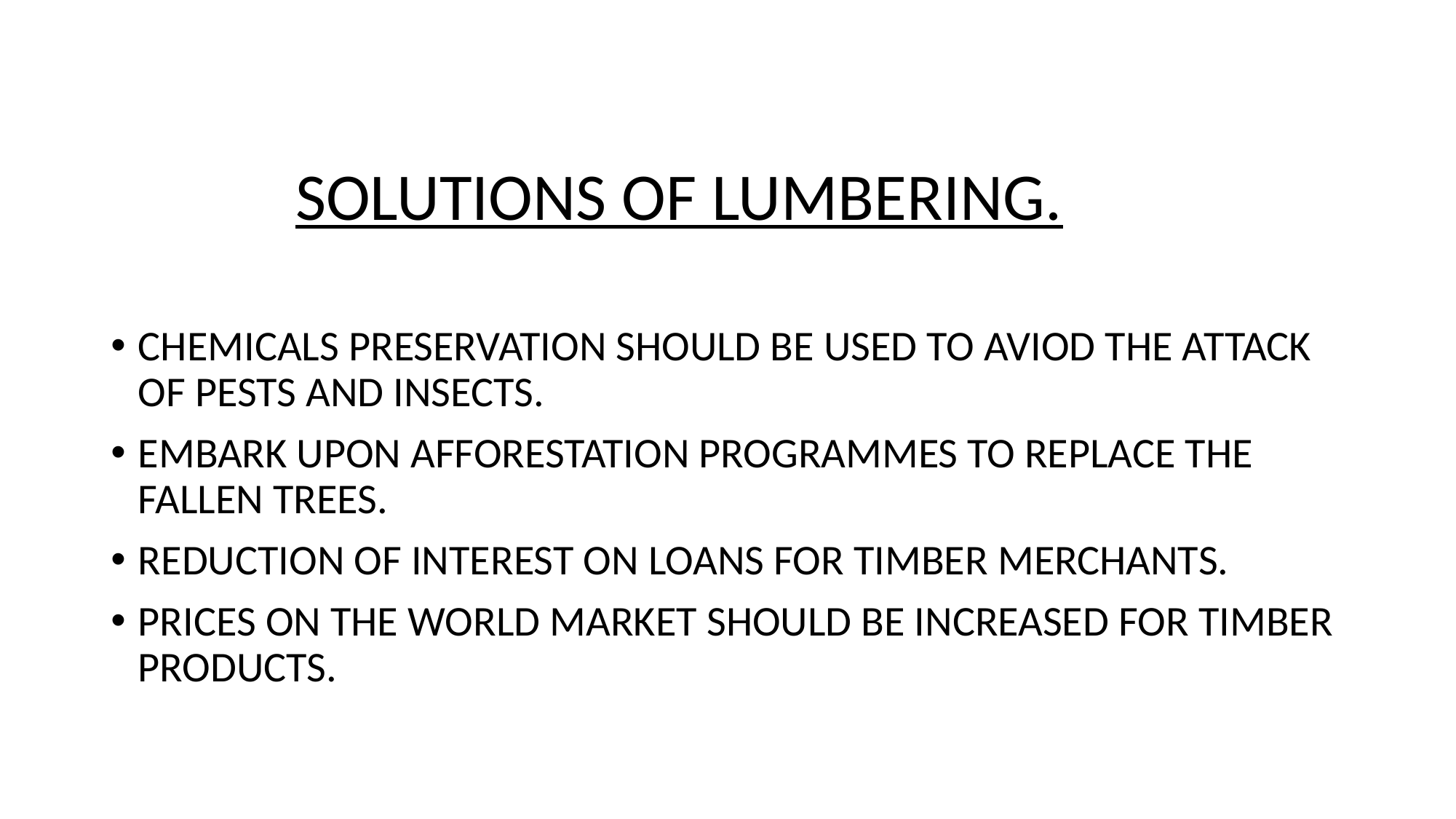

# SOLUTIONS OF LUMBERING.
CHEMICALS PRESERVATION SHOULD BE USED TO AVIOD THE ATTACK OF PESTS AND INSECTS.
EMBARK UPON AFFORESTATION PROGRAMMES TO REPLACE THE FALLEN TREES.
REDUCTION OF INTEREST ON LOANS FOR TIMBER MERCHANTS.
PRICES ON THE WORLD MARKET SHOULD BE INCREASED FOR TIMBER PRODUCTS.